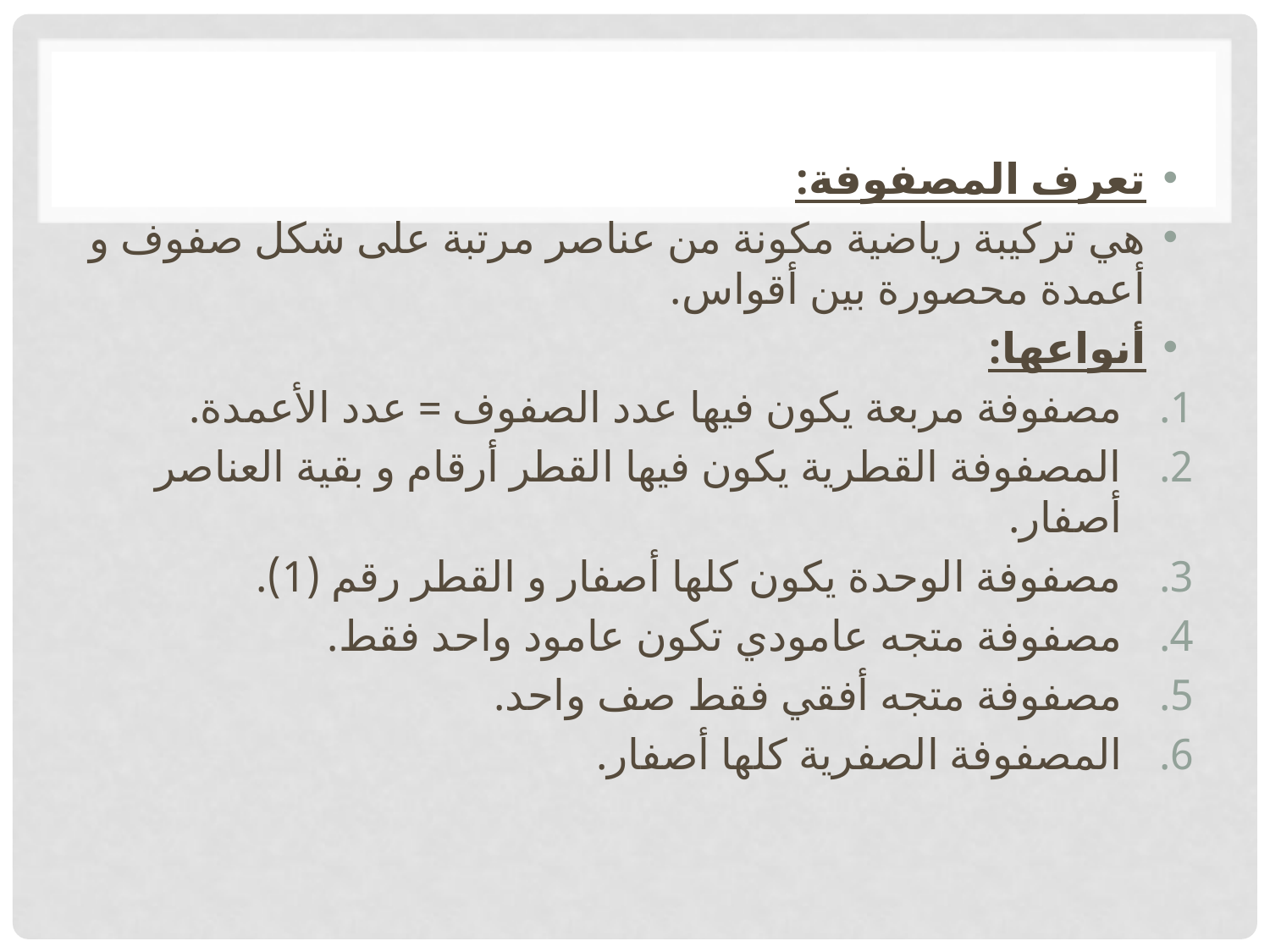

تعرف المصفوفة:
هي تركيبة رياضية مكونة من عناصر مرتبة على شكل صفوف و أعمدة محصورة بين أقواس.
أنواعها:
مصفوفة مربعة يكون فيها عدد الصفوف = عدد الأعمدة.
المصفوفة القطرية يكون فيها القطر أرقام و بقية العناصر أصفار.
مصفوفة الوحدة يكون كلها أصفار و القطر رقم (1).
مصفوفة متجه عامودي تكون عامود واحد فقط.
مصفوفة متجه أفقي فقط صف واحد.
المصفوفة الصفرية كلها أصفار.